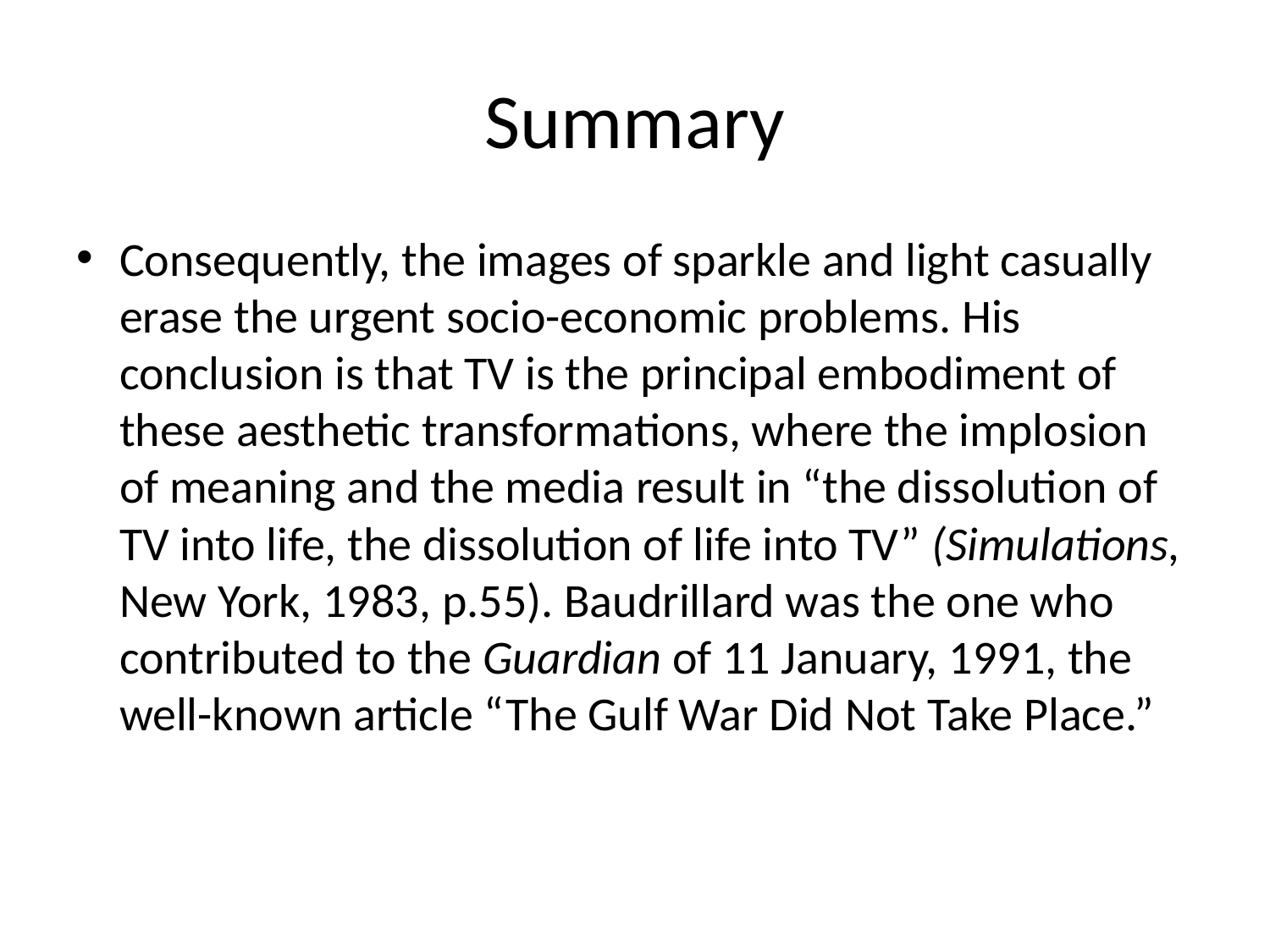

# Summary
Consequently, the images of sparkle and light casually erase the urgent socio-economic problems. His conclusion is that TV is the principal embodiment of these aesthetic transformations, where the implosion of meaning and the media result in “the dissolution of TV into life, the dissolution of life into TV” (Simulations, New York, 1983, p.55). Baudrillard was the one who contributed to the Guardian of 11 January, 1991, the well-known article “The Gulf War Did Not Take Place.”